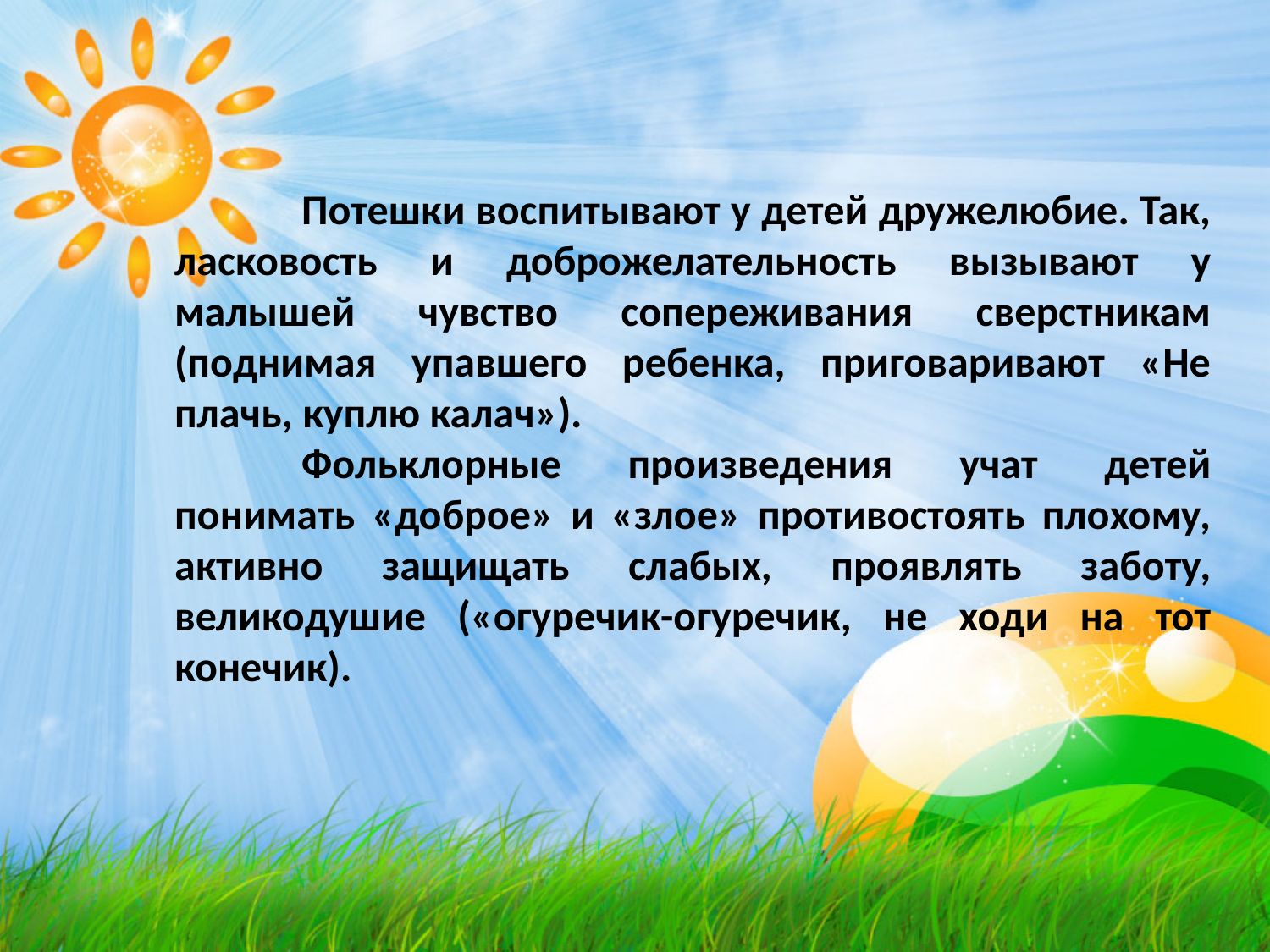

Потешки воспитывают у детей дружелюбие. Так, ласковость и доброжелательность вызывают у малышей чувство сопереживания сверстникам (поднимая упавшего ребенка, приговаривают «Не плачь, куплю калач»).
	Фольклорные произведения учат детей понимать «доброе» и «злое» противостоять плохому, активно защищать слабых, проявлять заботу, великодушие («огуречик-огуречик, не ходи на тот конечик).